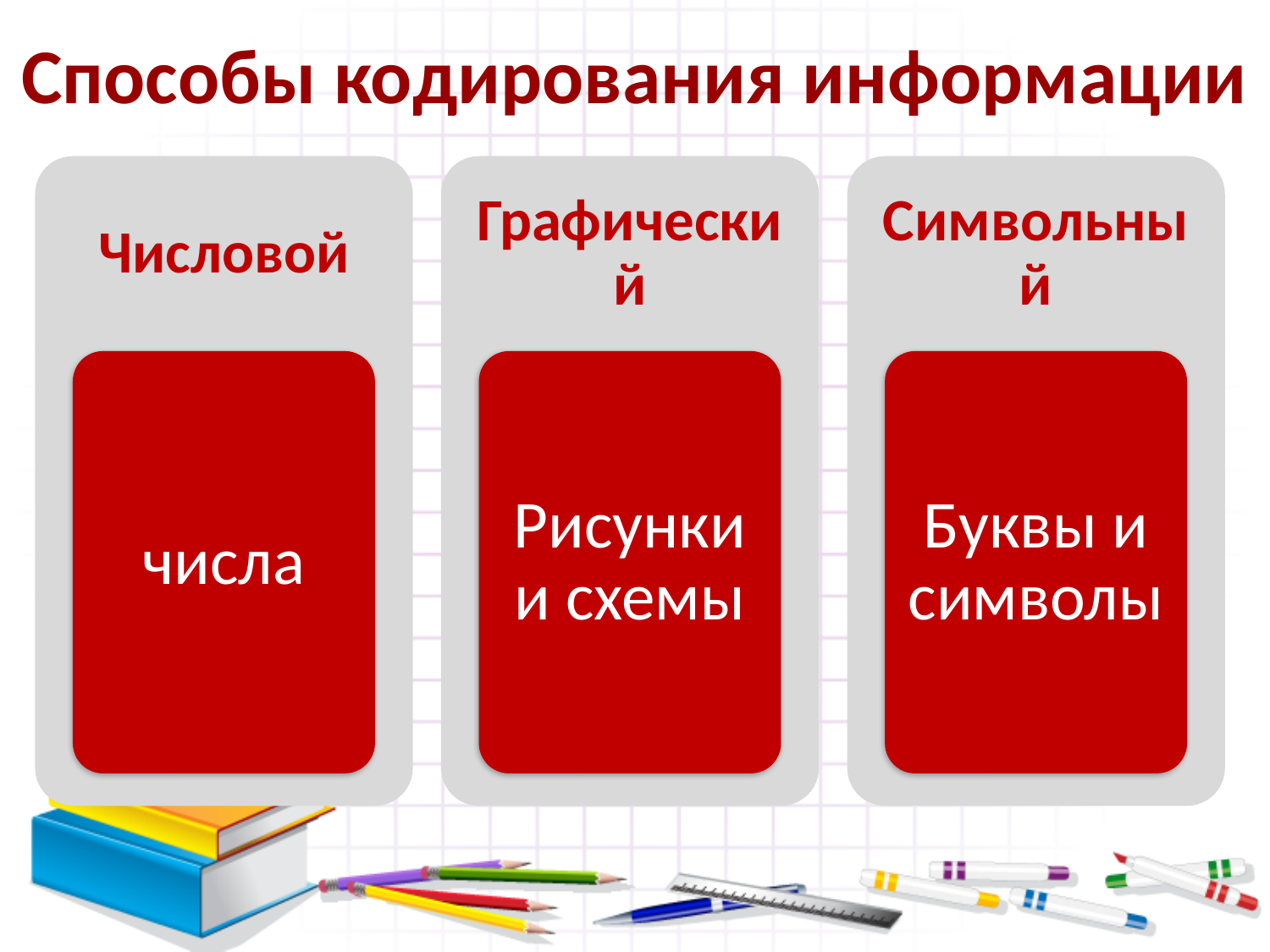

Способы кодирования информации

Числовой
числа
Графический
Рисунки и схемы
Символьный
Буквы и символы